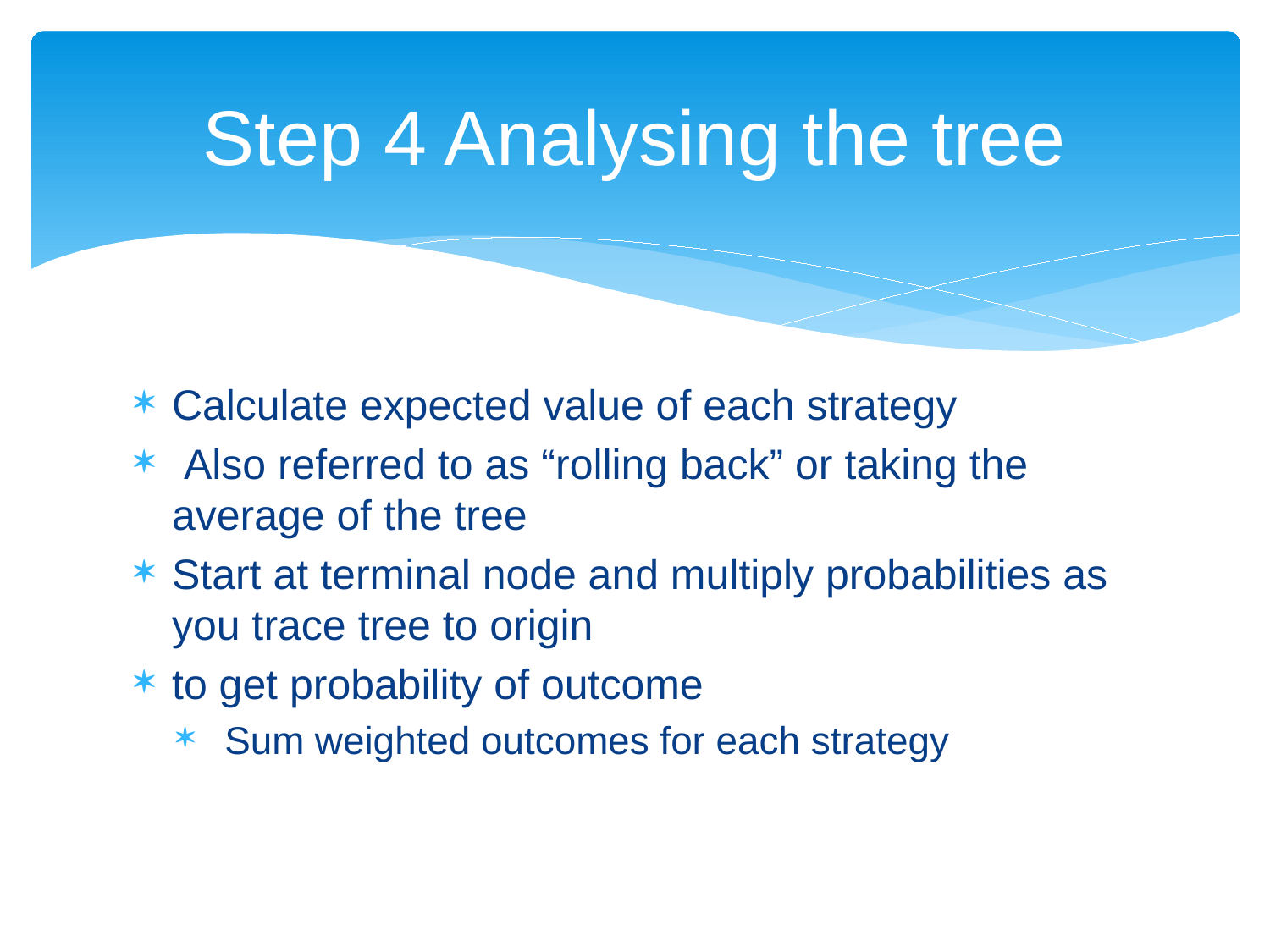

# Step 4 Analysing the tree
Calculate expected value of each strategy
 Also referred to as “rolling back” or taking the average of the tree
Start at terminal node and multiply probabilities as you trace tree to origin
to get probability of outcome
 Sum weighted outcomes for each strategy